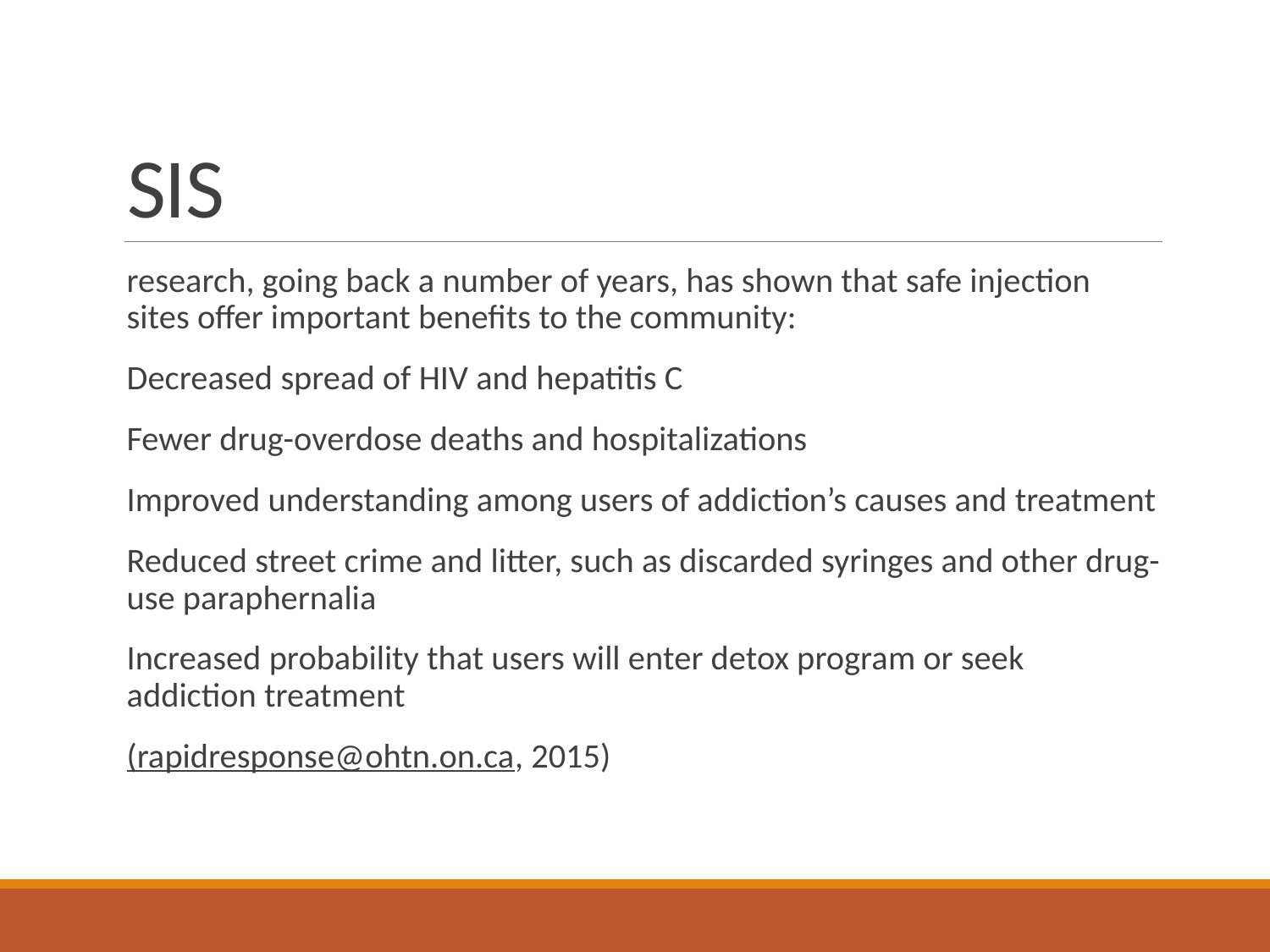

# SIS
research, going back a number of years, has shown that safe injection sites offer important benefits to the community:
Decreased spread of HIV and hepatitis C
Fewer drug-overdose deaths and hospitalizations
Improved understanding among users of addiction’s causes and treatment
Reduced street crime and litter, such as discarded syringes and other drug-use paraphernalia
Increased probability that users will enter detox program or seek addiction treatment
(rapidresponse@ohtn.on.ca, 2015)